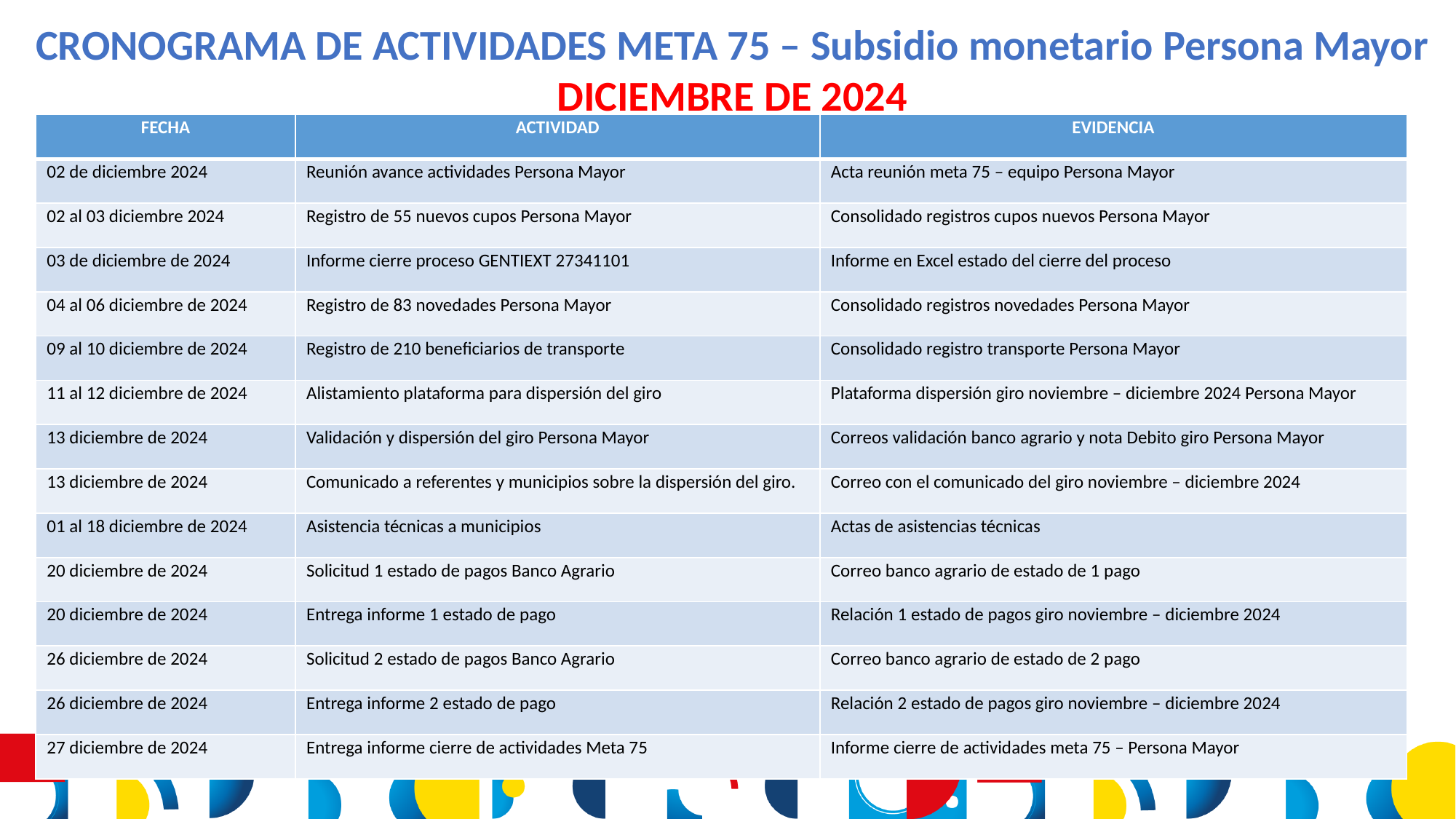

CRONOGRAMA DE ACTIVIDADES META 75 – Subsidio monetario Persona Mayor
DICIEMBRE DE 2024
| FECHA | ACTIVIDAD | EVIDENCIA |
| --- | --- | --- |
| 02 de diciembre 2024 | Reunión avance actividades Persona Mayor | Acta reunión meta 75 – equipo Persona Mayor |
| 02 al 03 diciembre 2024 | Registro de 55 nuevos cupos Persona Mayor | Consolidado registros cupos nuevos Persona Mayor |
| 03 de diciembre de 2024 | Informe cierre proceso GENTIEXT 27341101 | Informe en Excel estado del cierre del proceso |
| 04 al 06 diciembre de 2024 | Registro de 83 novedades Persona Mayor | Consolidado registros novedades Persona Mayor |
| 09 al 10 diciembre de 2024 | Registro de 210 beneficiarios de transporte | Consolidado registro transporte Persona Mayor |
| 11 al 12 diciembre de 2024 | Alistamiento plataforma para dispersión del giro | Plataforma dispersión giro noviembre – diciembre 2024 Persona Mayor |
| 13 diciembre de 2024 | Validación y dispersión del giro Persona Mayor | Correos validación banco agrario y nota Debito giro Persona Mayor |
| 13 diciembre de 2024 | Comunicado a referentes y municipios sobre la dispersión del giro. | Correo con el comunicado del giro noviembre – diciembre 2024 |
| 01 al 18 diciembre de 2024 | Asistencia técnicas a municipios | Actas de asistencias técnicas |
| 20 diciembre de 2024 | Solicitud 1 estado de pagos Banco Agrario | Correo banco agrario de estado de 1 pago |
| 20 diciembre de 2024 | Entrega informe 1 estado de pago | Relación 1 estado de pagos giro noviembre – diciembre 2024 |
| 26 diciembre de 2024 | Solicitud 2 estado de pagos Banco Agrario | Correo banco agrario de estado de 2 pago |
| 26 diciembre de 2024 | Entrega informe 2 estado de pago | Relación 2 estado de pagos giro noviembre – diciembre 2024 |
| 27 diciembre de 2024 | Entrega informe cierre de actividades Meta 75 | Informe cierre de actividades meta 75 – Persona Mayor |